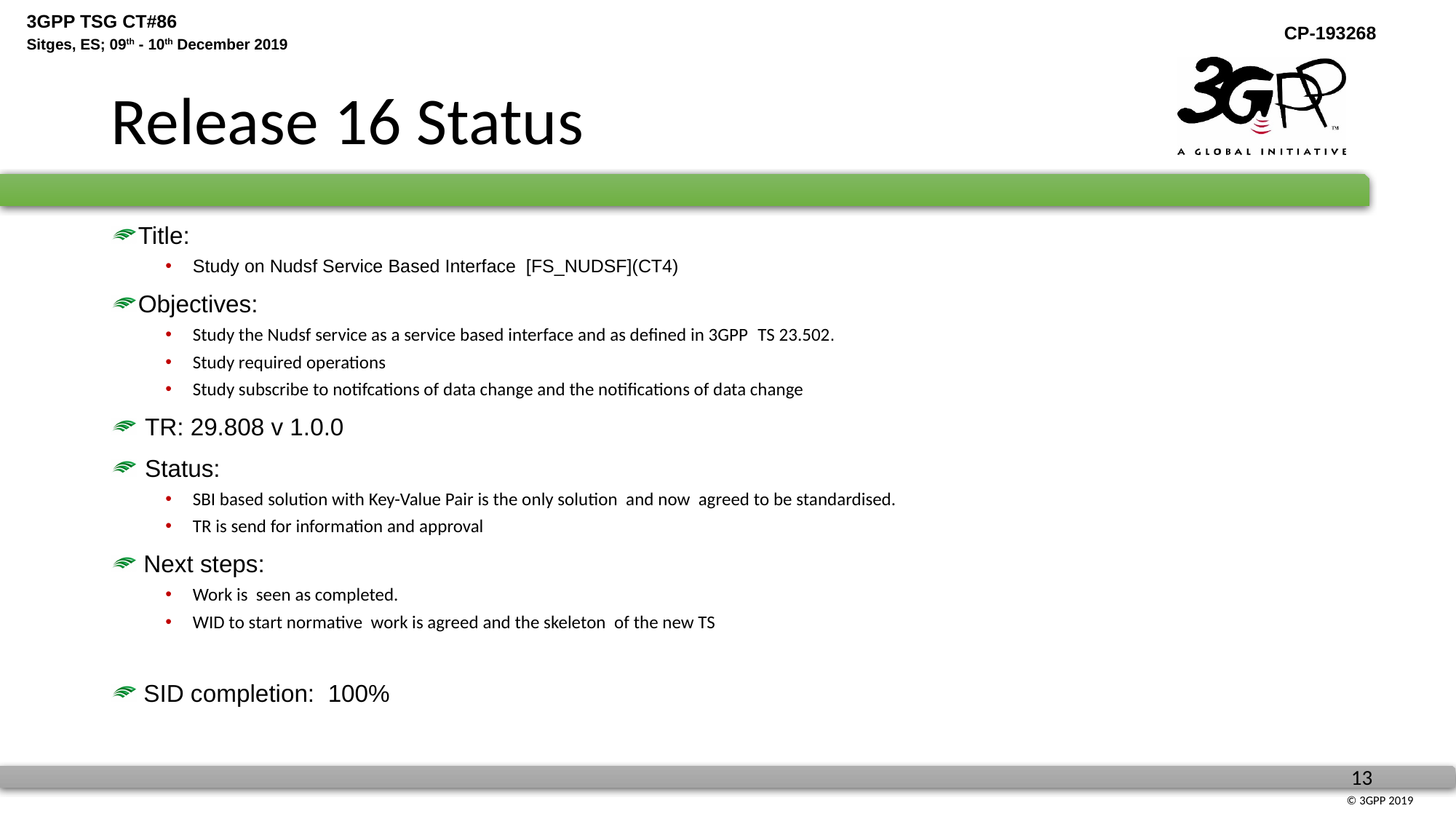

# Release 16 Status
Title:
Study on Nudsf Service Based Interface  [FS_NUDSF](CT4)
Objectives:
Study the Nudsf service as a service based interface and as defined in 3GPP  TS 23.502.
Study required operations
Study subscribe to notifcations of data change and the notifications of data change
 TR: 29.808 v 1.0.0
 Status:
SBI based solution with Key-Value Pair is the only solution  and now  agreed to be standardised.
TR is send for information and approval
 Next steps:
Work is  seen as completed.
WID to start normative  work is agreed and the skeleton  of the new TS

 SID completion:  100%